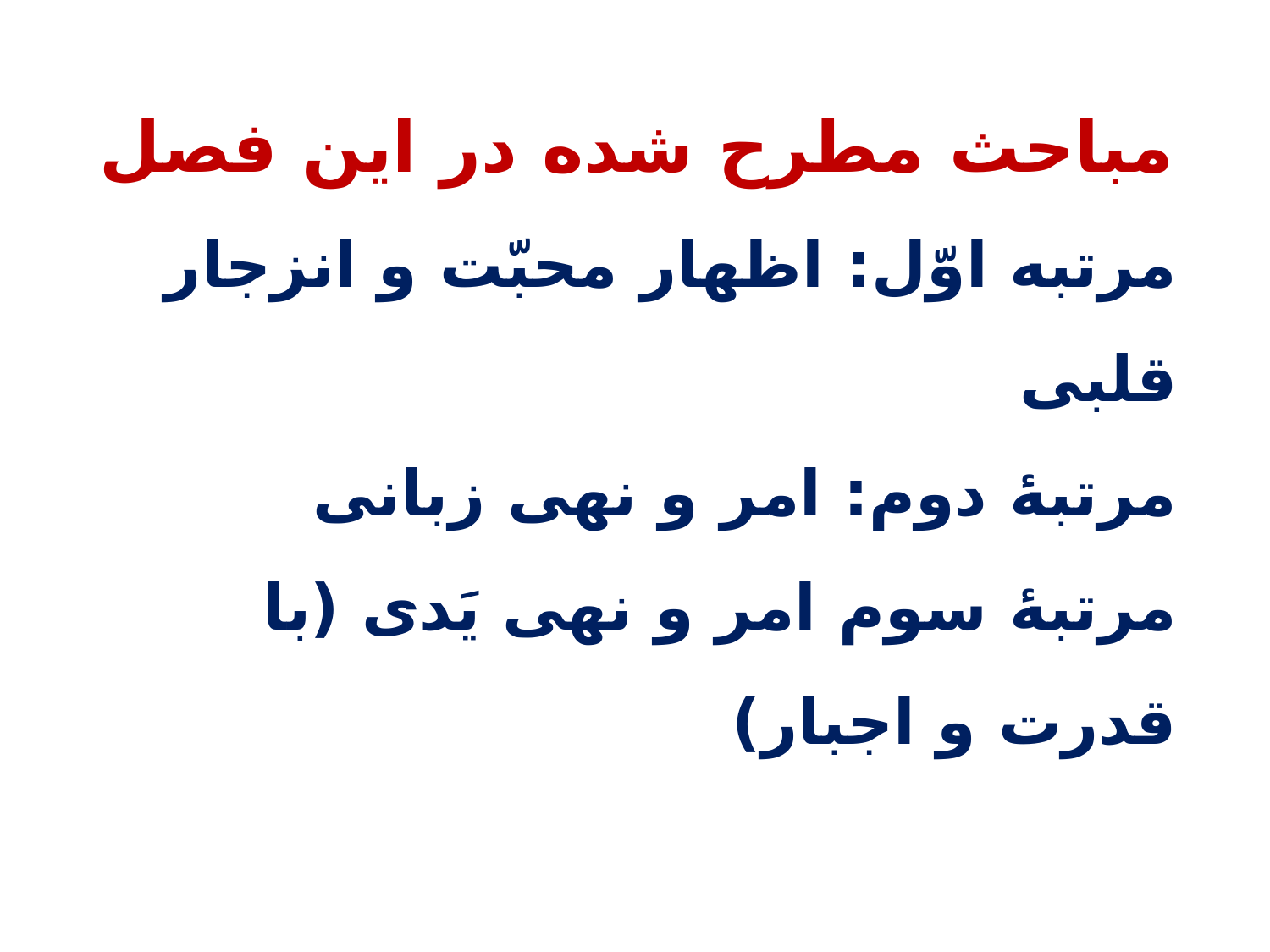

مباحث مطرح شده در این فصل
مرتبه اوّل: اظهار محبّت و انزجار قلبی
مرتبۀ دوم: امر و نهی زبانی
مرتبۀ سوم امر و نهی یَدی (با قدرت و اجبار)